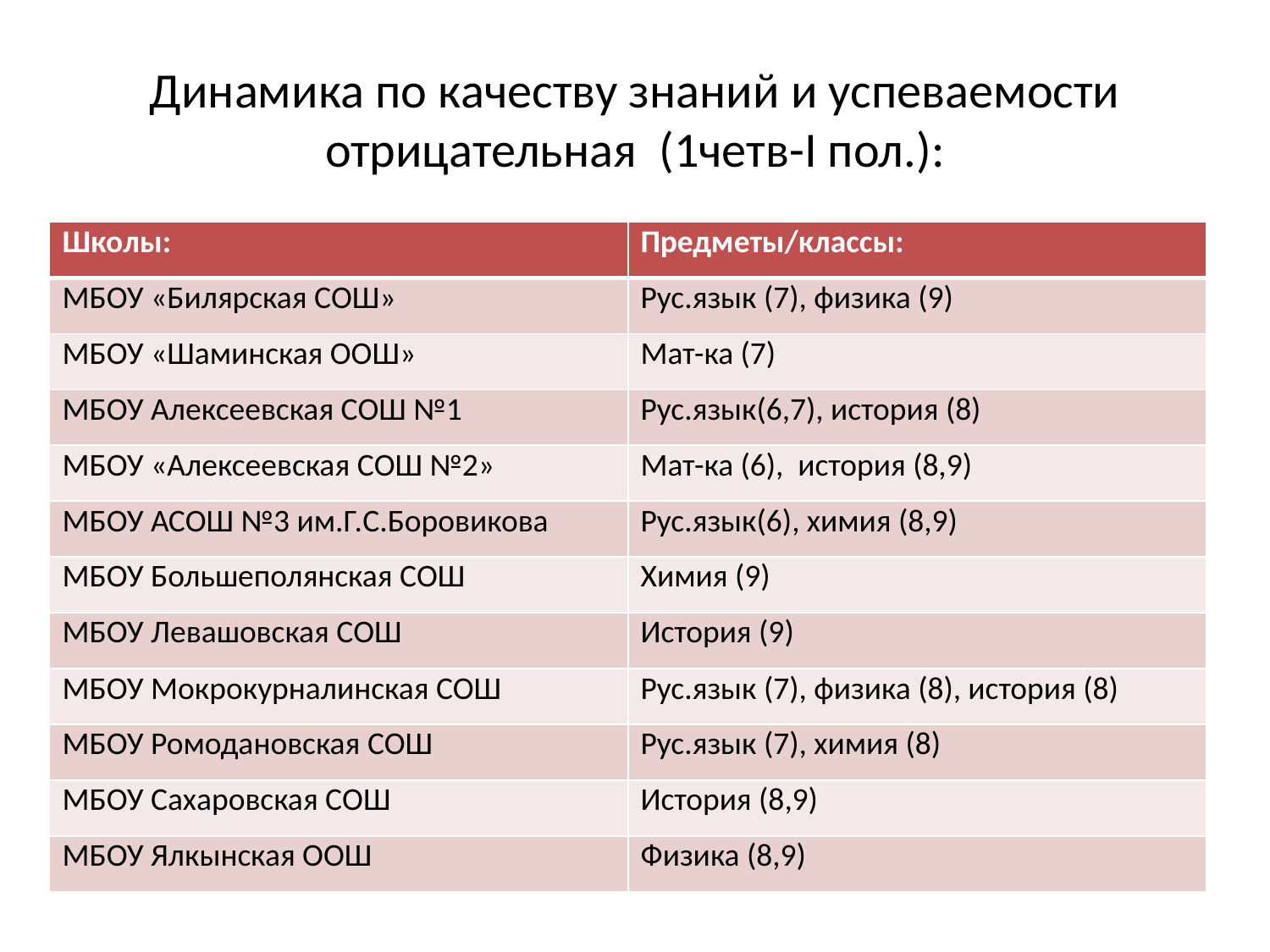

# Динамика по качеству знаний и успеваемости отрицательная  (1четв-I пол.):
| Школы: | Предметы/классы: |
| --- | --- |
| МБОУ «Билярская СОШ» | Рус.язык (7), физика (9) |
| МБОУ «Шаминская ООШ» | Мат-ка (7) |
| МБОУ Алексеевская СОШ №1 | Рус.язык(6,7), история (8) |
| МБОУ «Алексеевская СОШ №2» | Мат-ка (6), история (8,9) |
| МБОУ АСОШ №3 им.Г.С.Боровикова | Рус.язык(6), химия (8,9) |
| МБОУ Большеполянская СОШ | Химия (9) |
| МБОУ Левашовская СОШ | История (9) |
| МБОУ Мокрокурналинская СОШ | Рус.язык (7), физика (8), история (8) |
| МБОУ Ромодановская СОШ | Рус.язык (7), химия (8) |
| МБОУ Сахаровская СОШ | История (8,9) |
| МБОУ Ялкынская ООШ | Физика (8,9) |